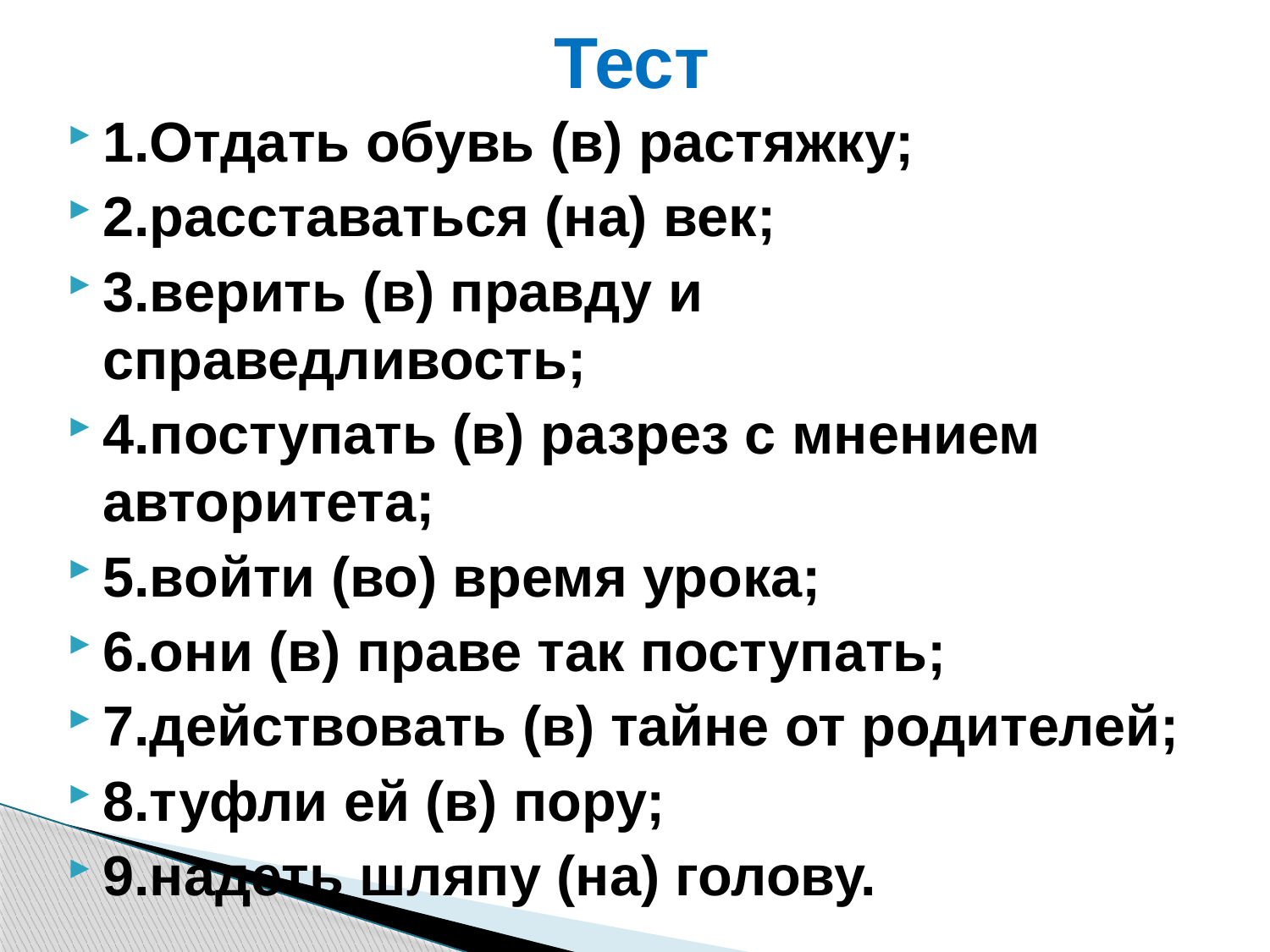

# Тест
1.Отдать обувь (в) растяжку;
2.расставаться (на) век;
3.верить (в) правду и справедливость;
4.поступать (в) разрез с мнением авторитета;
5.войти (во) время урока;
6.они (в) праве так поступать;
7.действовать (в) тайне от родителей;
8.туфли ей (в) пору;
9.надеть шляпу (на) голову.